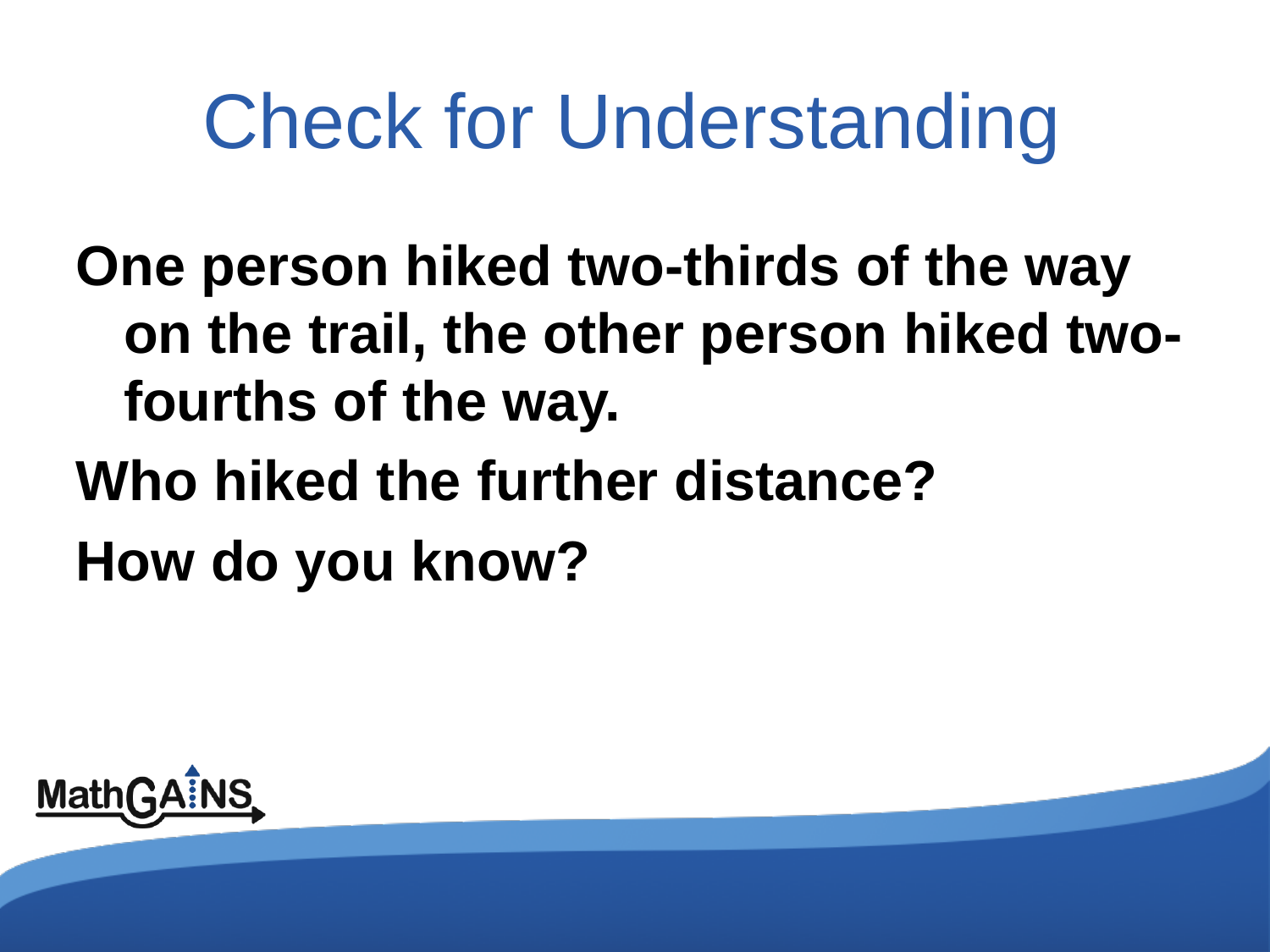

# Check for Understanding
One person hiked two-thirds of the way on the trail, the other person hiked two-fourths of the way.
Who hiked the further distance?
How do you know?